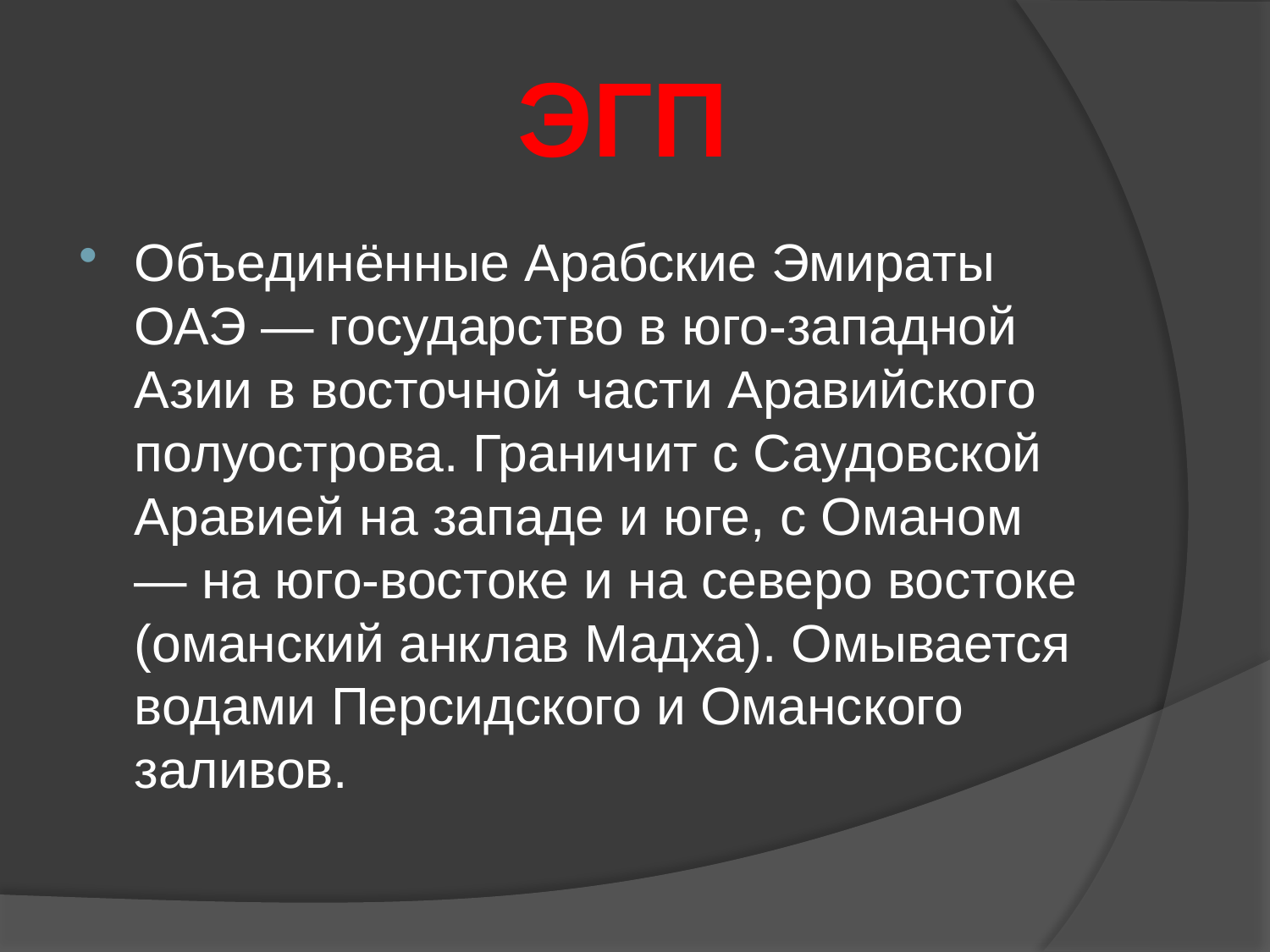

# ЭГП
Объединённые Арабские Эмираты ОАЭ — государство в юго-западной Азии в восточной части Аравийского полуострова. Граничит с Саудовской Аравией на западе и юге, с Оманом — на юго-востоке и на северо востоке (оманский анклав Мадха). Омывается водами Персидского и Оманского заливов.